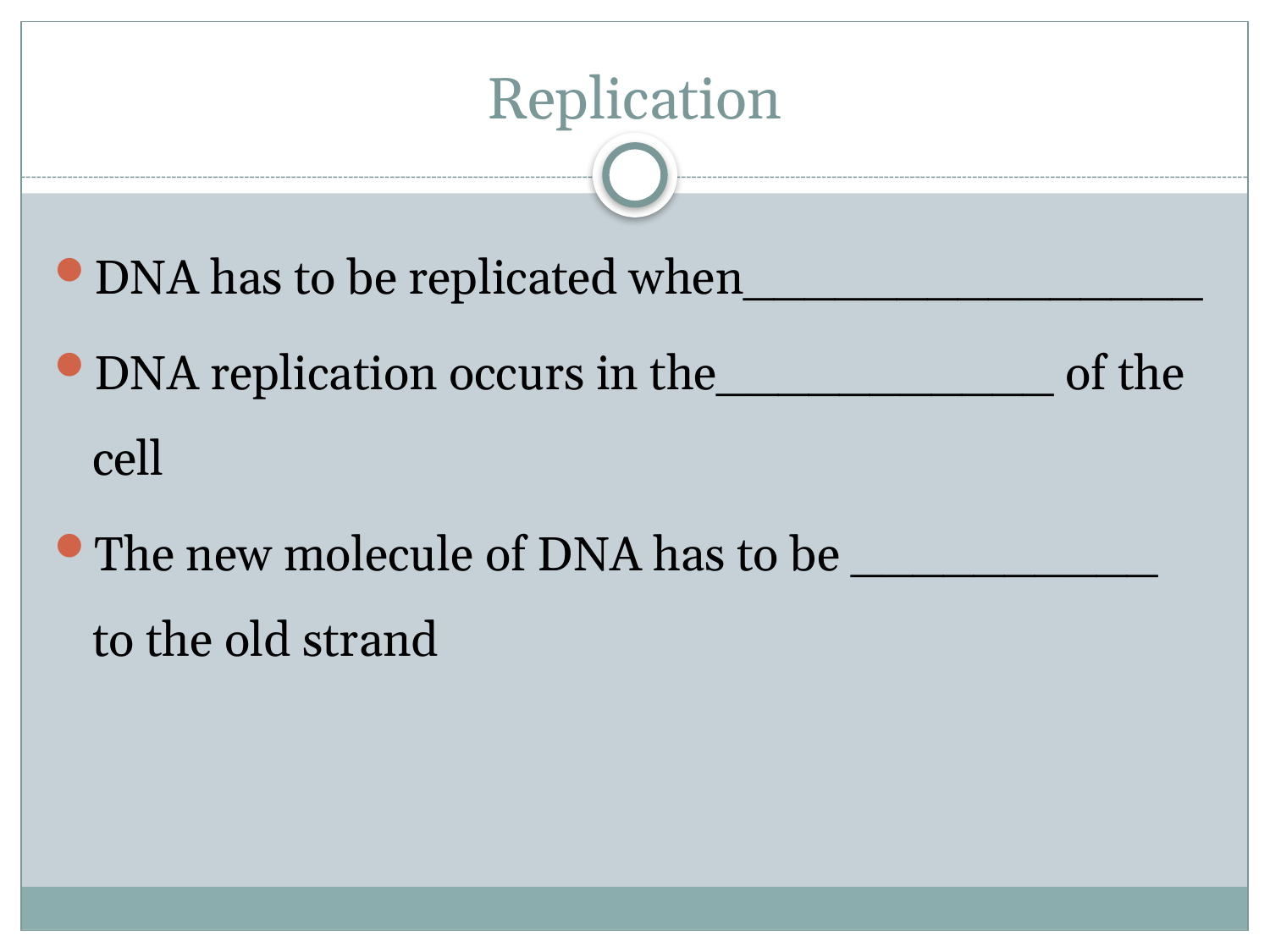

# Replication
DNA has to be replicated when_______________
DNA replication occurs in the___________ of the cell
The new molecule of DNA has to be __________ to the old strand